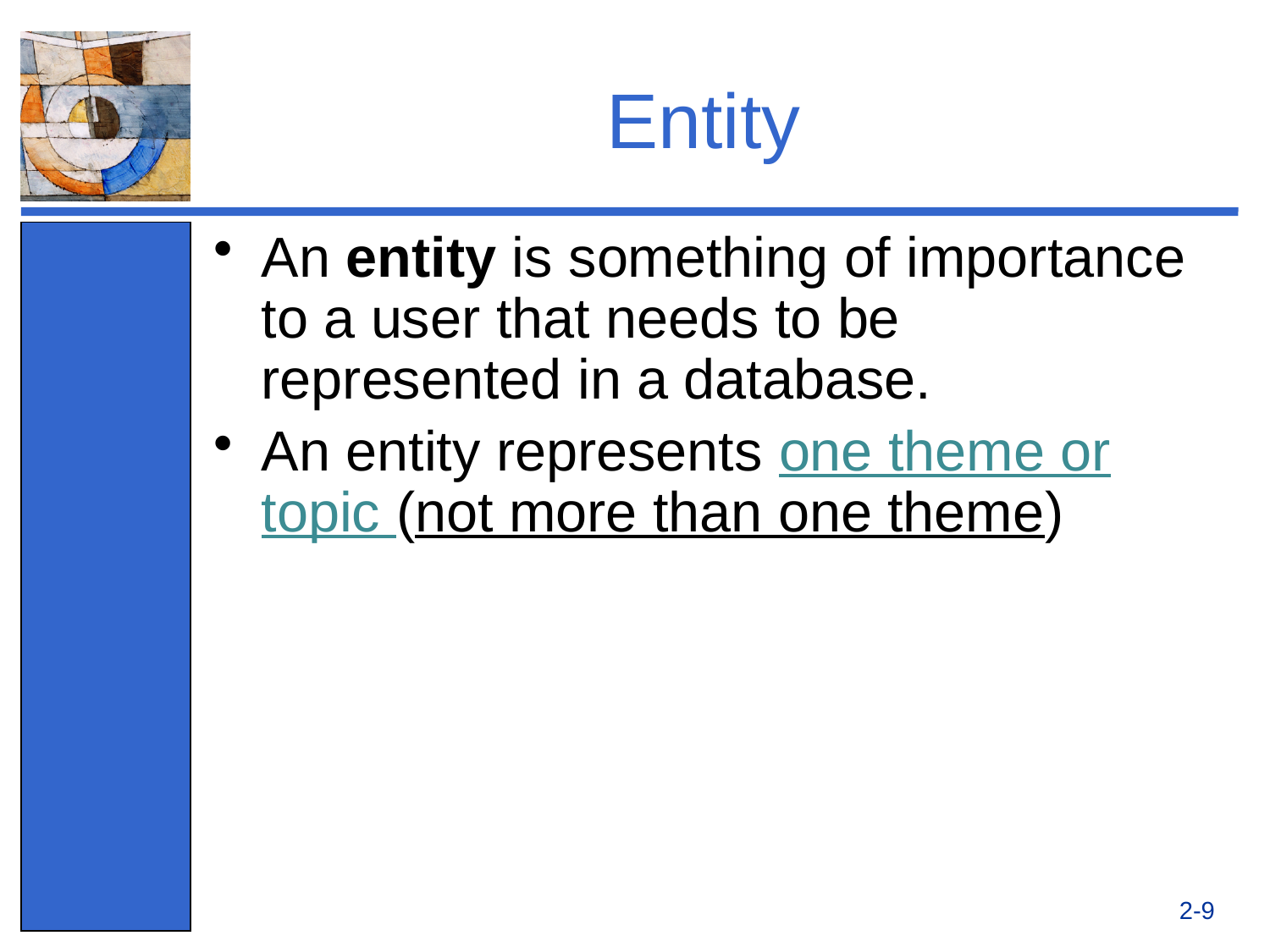

# Entity
An entity is something of importance to a user that needs to be represented in a database.
An entity represents one theme or topic (not more than one theme)
2-9